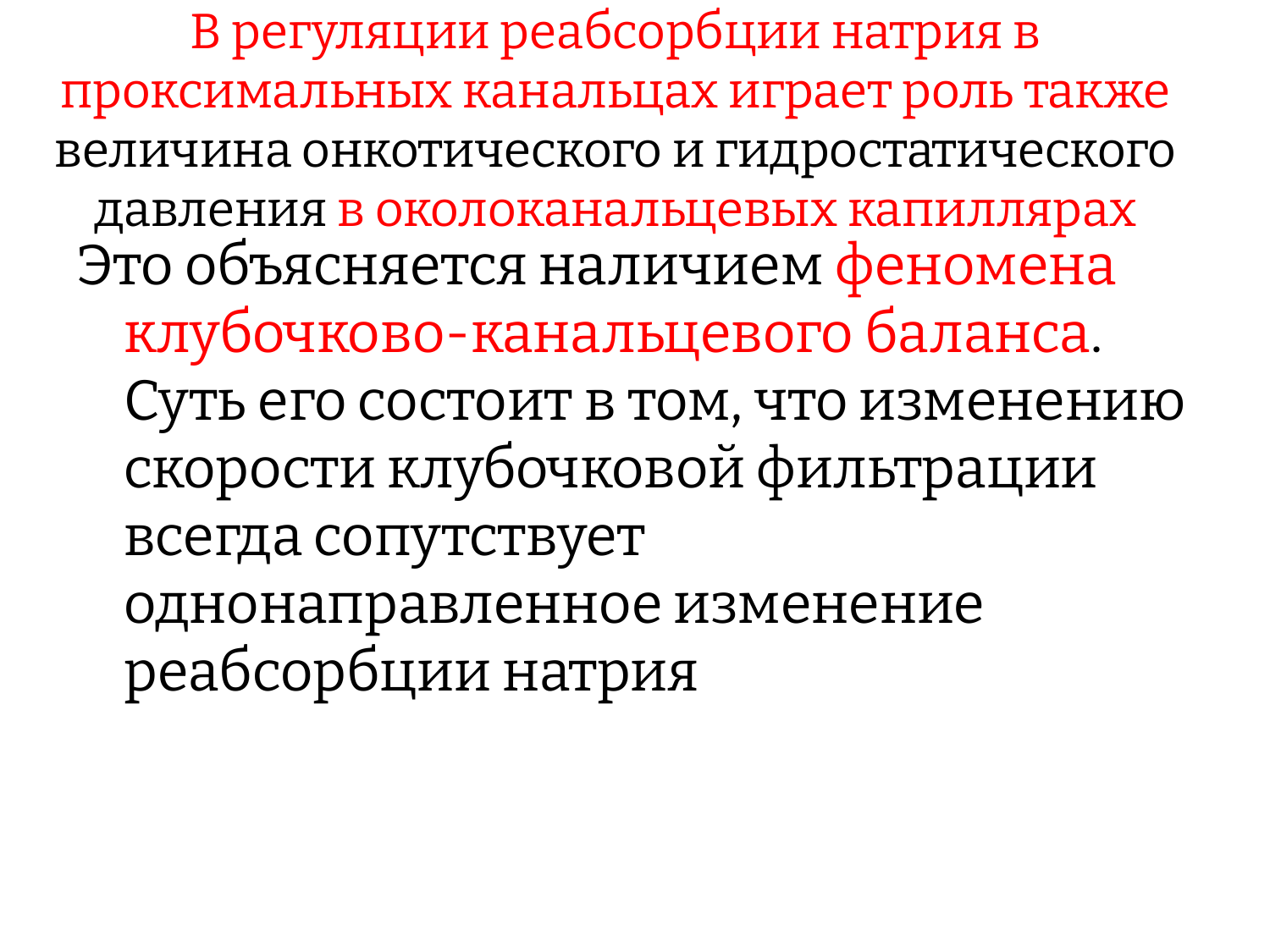

# В регуляции реабсорбции натрия в проксимальных канальцах играет роль также величина онкотического и гидростатического давления в околоканальцевых капиллярах
Это объясняется наличием феномена клубочково-канальцевого баланса. Суть его состоит в том, что изменению скорости клубочковой фильтрации всегда сопутствует однонаправленное изменение реабсорбции натрия